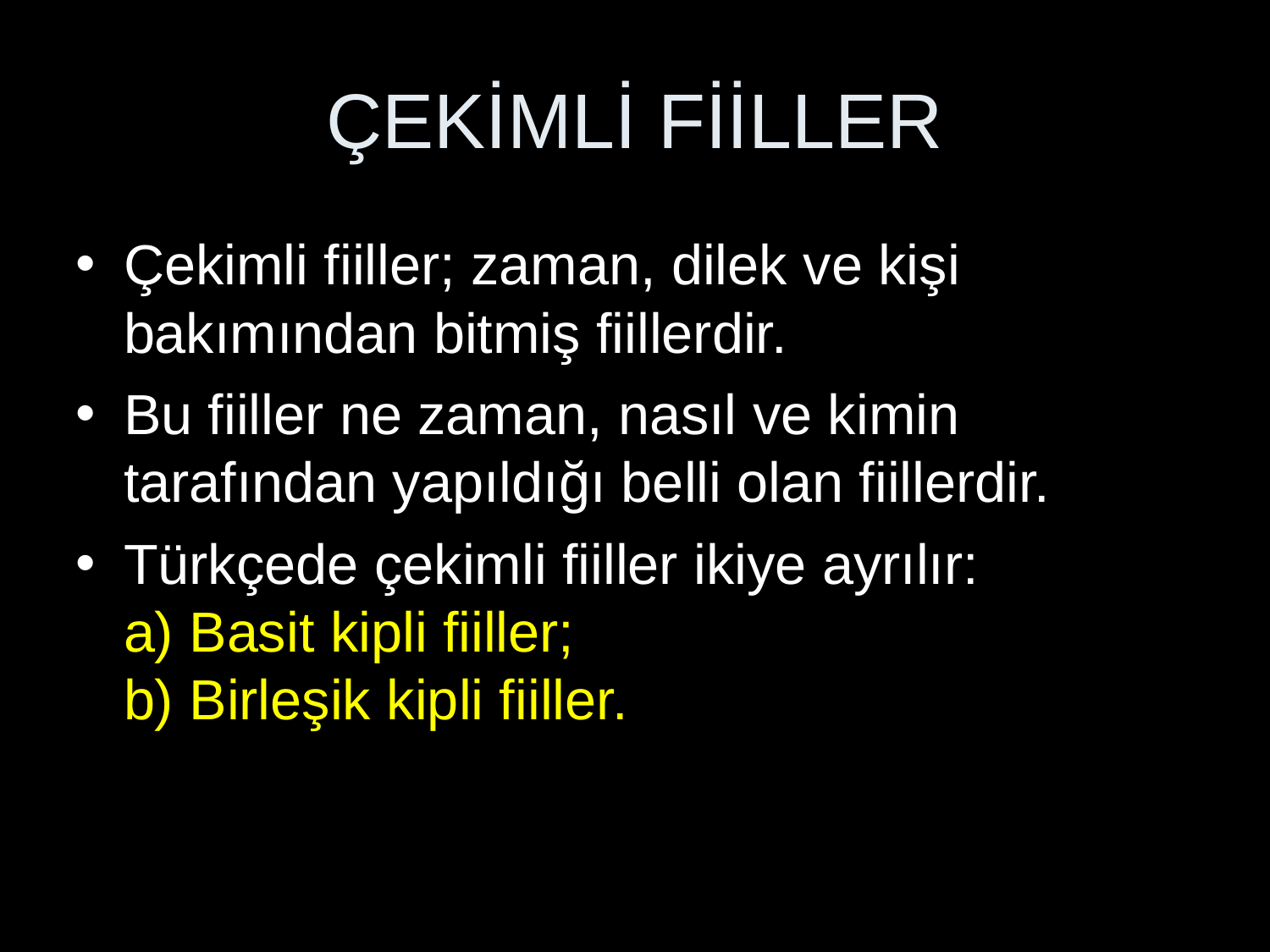

# ÇEKİMLİ FİİLLER
Çekimli fiiller; zaman, dilek ve kişi bakımından bitmiş fiillerdir.
Bu fiiller ne zaman, nasıl ve kimin tarafından yapıldığı belli olan fiillerdir.
Türkçede çekimli fiiller ikiye ayrılır:
a) Basit kipli fiiller;
b) Birleşik kipli fiiller.